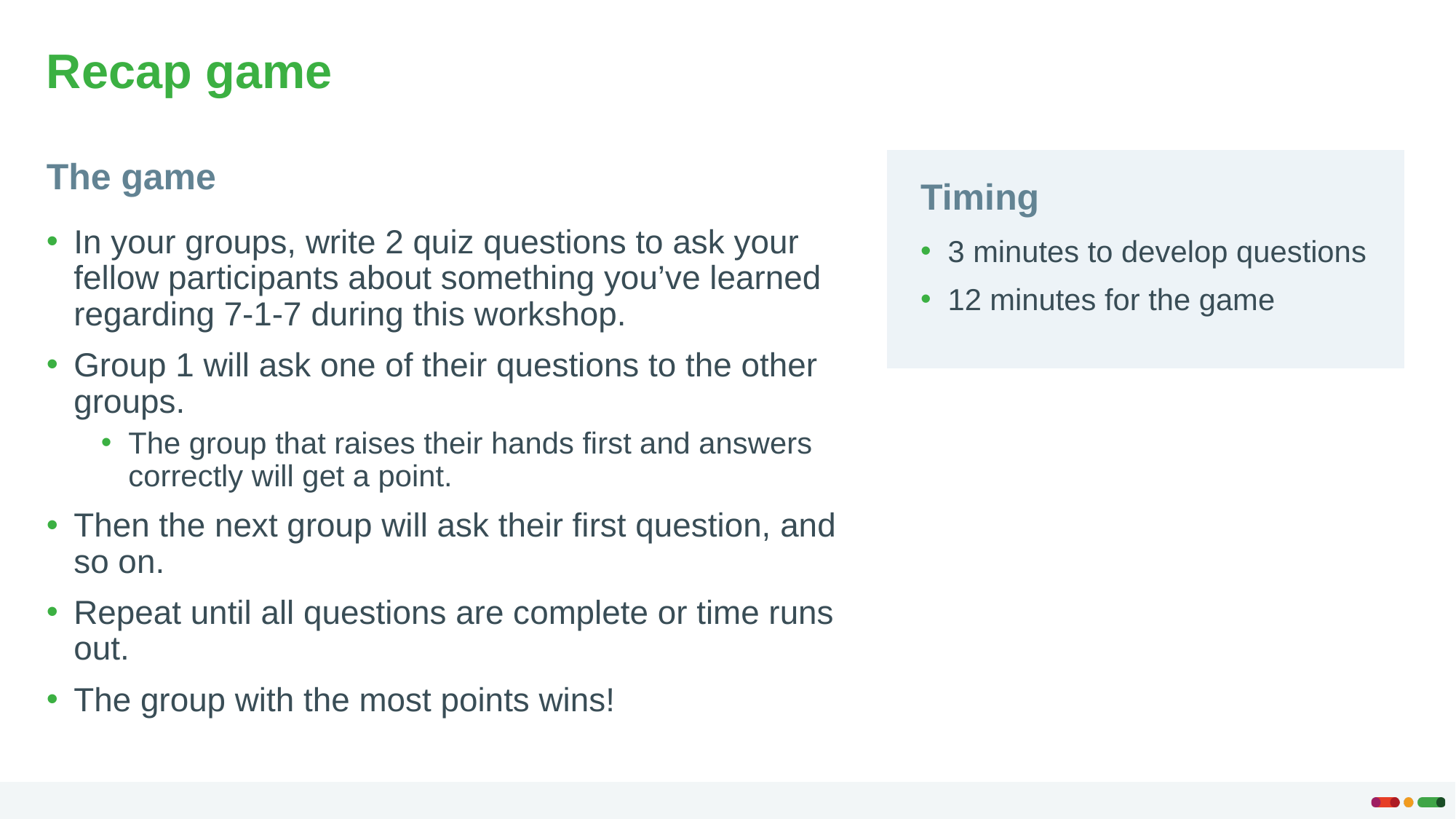

# Recap game
The game
Timing

In your groups, write 2 quiz questions to ask your fellow participants about something you’ve learned regarding 7-1-7 during this workshop.
Group 1 will ask one of their questions to the other groups.
The group that raises their hands first and answers correctly will get a point.
Then the next group will ask their first question, and so on.
Repeat until all questions are complete or time runs out.
The group with the most points wins!

3 minutes to develop questions
12 minutes for the game